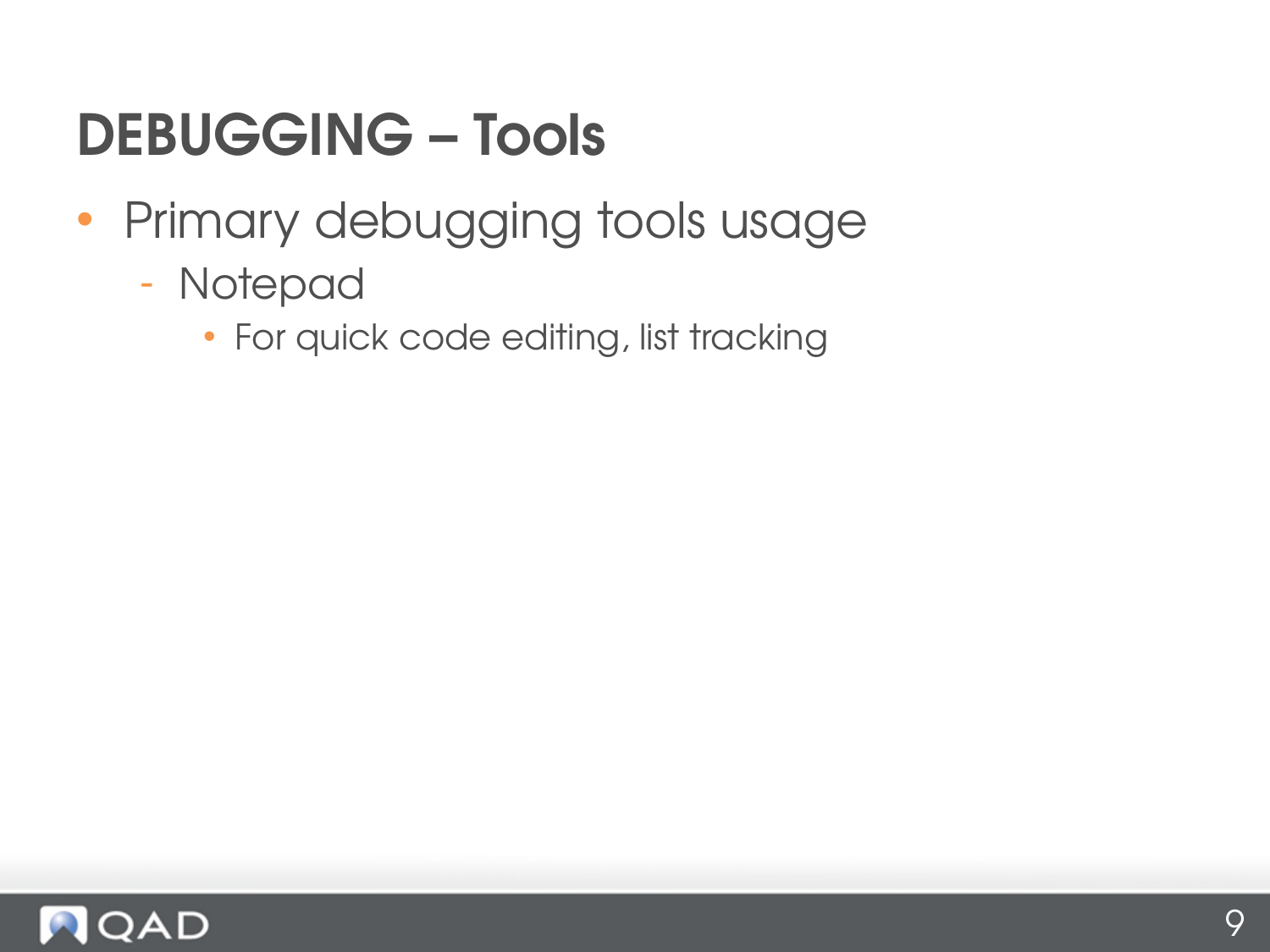

# DEBUGGING – Tools
Primary debugging tools usage
Notepad
For quick code editing, list tracking

9